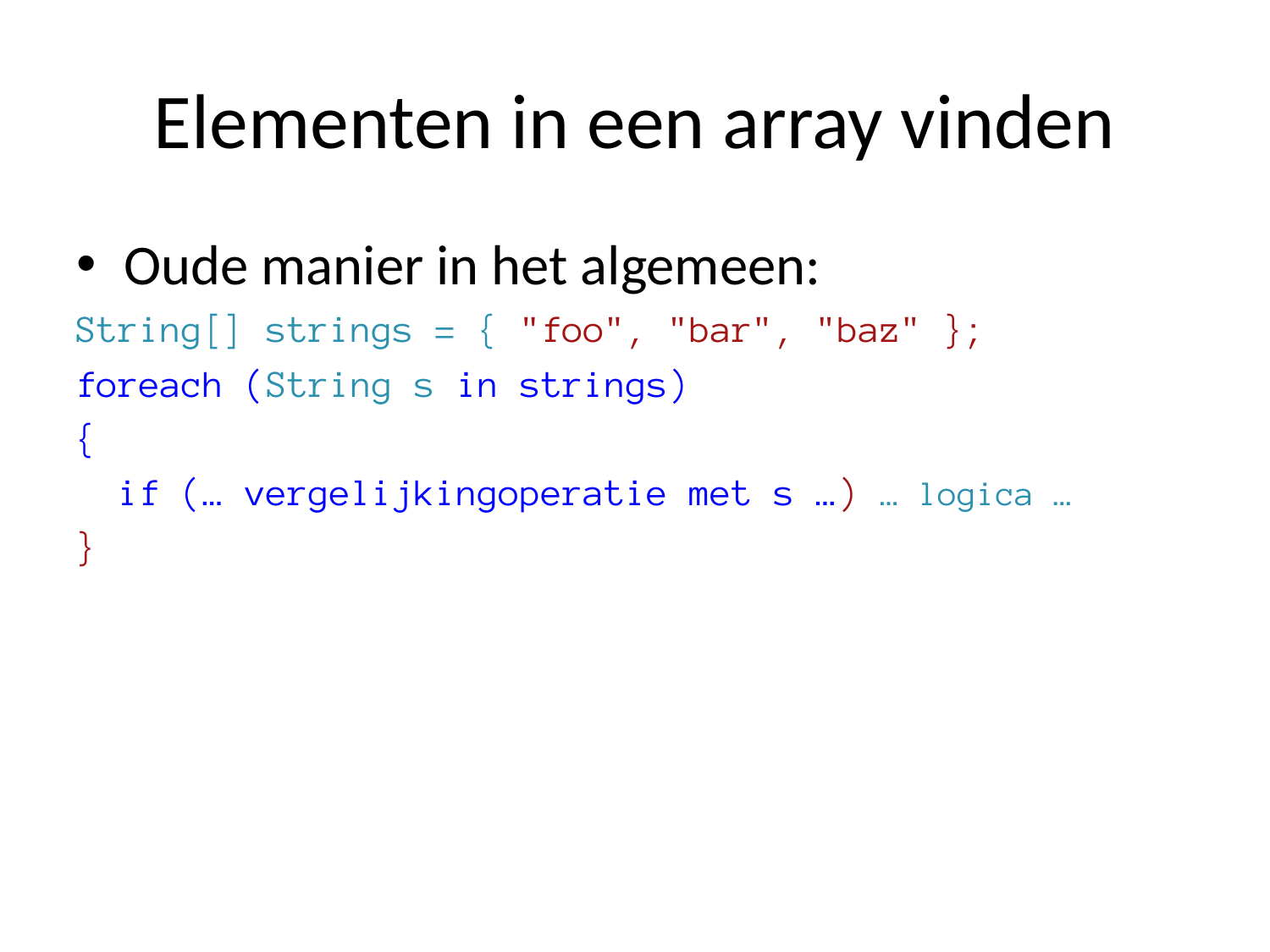

# Elementen in een array vinden
Oude manier in het algemeen:
String[] strings = { "foo", "bar", "baz" };
foreach (String s in strings)
{
  if (… vergelijkingoperatie met s …) … logica …
}